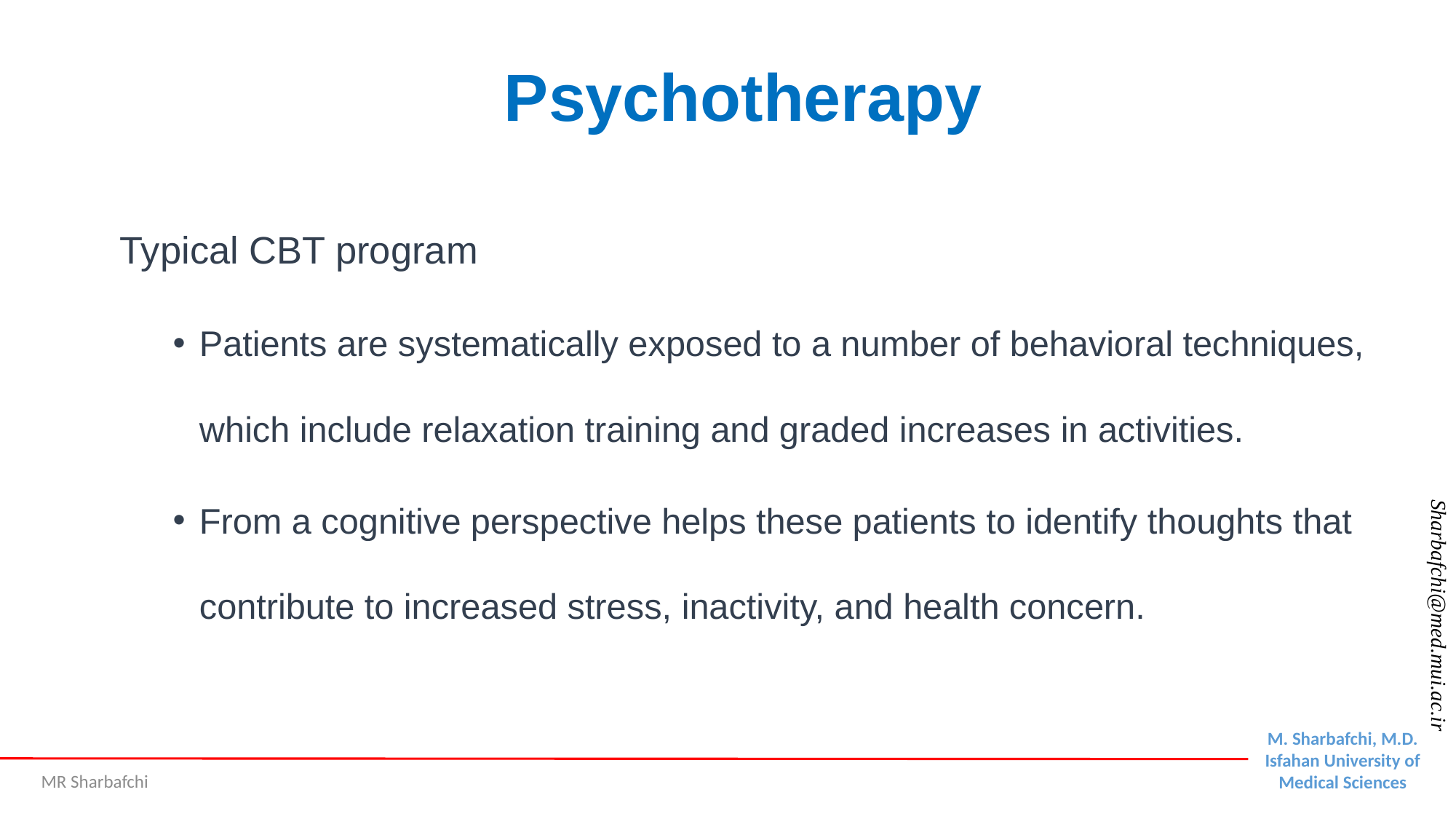

# Psychotherapy
Typical CBT program
Patients are systematically exposed to a number of behavioral techniques, which include relaxation training and graded increases in activities.
From a cognitive perspective helps these patients to identify thoughts that contribute to increased stress, inactivity, and health concern.
MR Sharbafchi